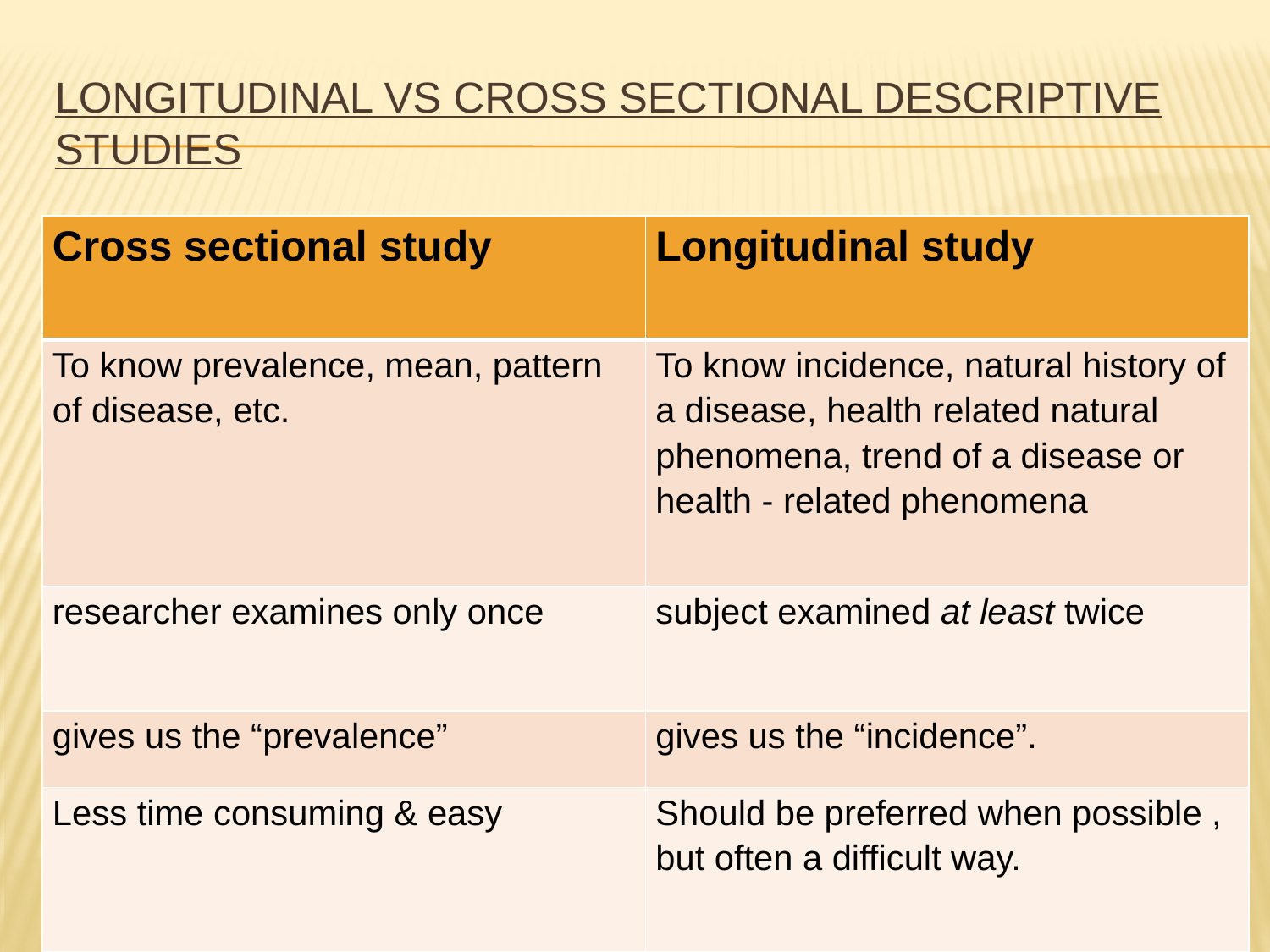

# Longitudinal vs Cross Sectional descriptive studies
| Cross sectional study | Longitudinal study |
| --- | --- |
| To know prevalence, mean, pattern of disease, etc. | To know incidence, natural history of a disease, health related natural phenomena, trend of a disease or health - related phenomena |
| researcher examines only once | subject examined at least twice |
| gives us the “prevalence” | gives us the “incidence”. |
| Less time consuming & easy | Should be preferred when possible , but often a difficult way. |